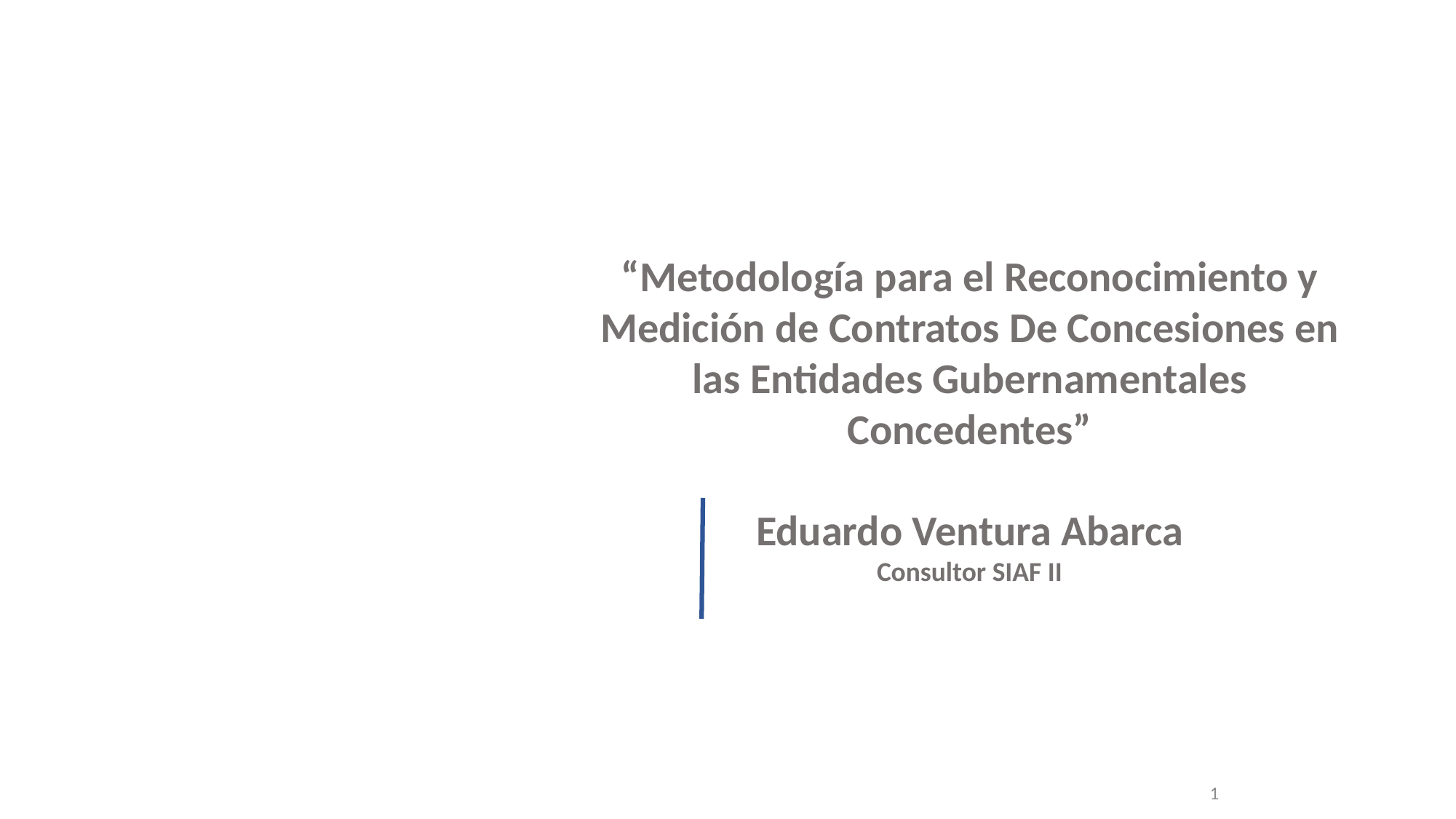

“Metodología para el Reconocimiento y Medición de Contratos De Concesiones en las Entidades Gubernamentales Concedentes”

Eduardo Ventura Abarca
Consultor SIAF II
1